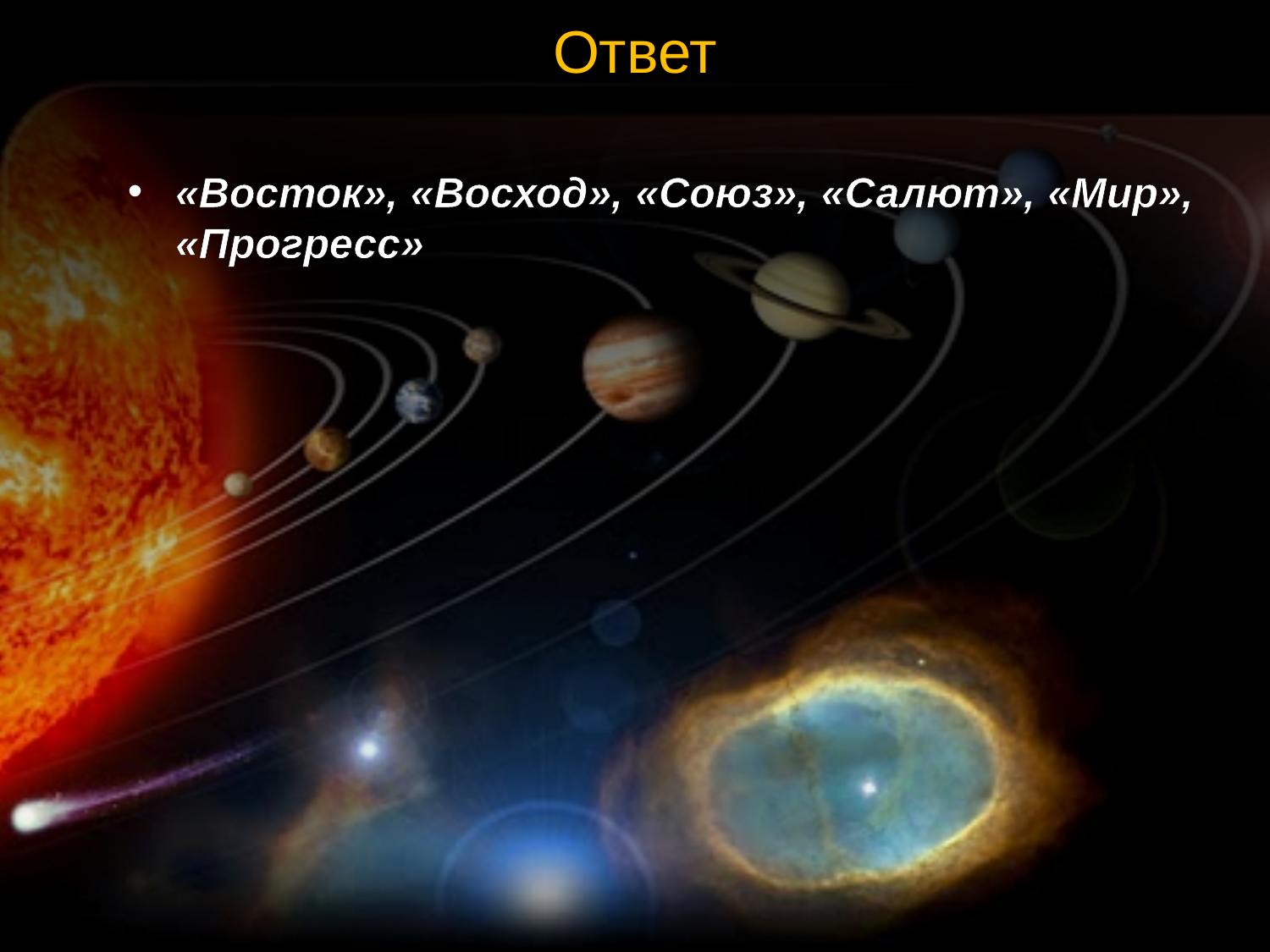

# Ответ
«Восток», «Восход», «Союз», «Салют», «Мир», «Прогресс»